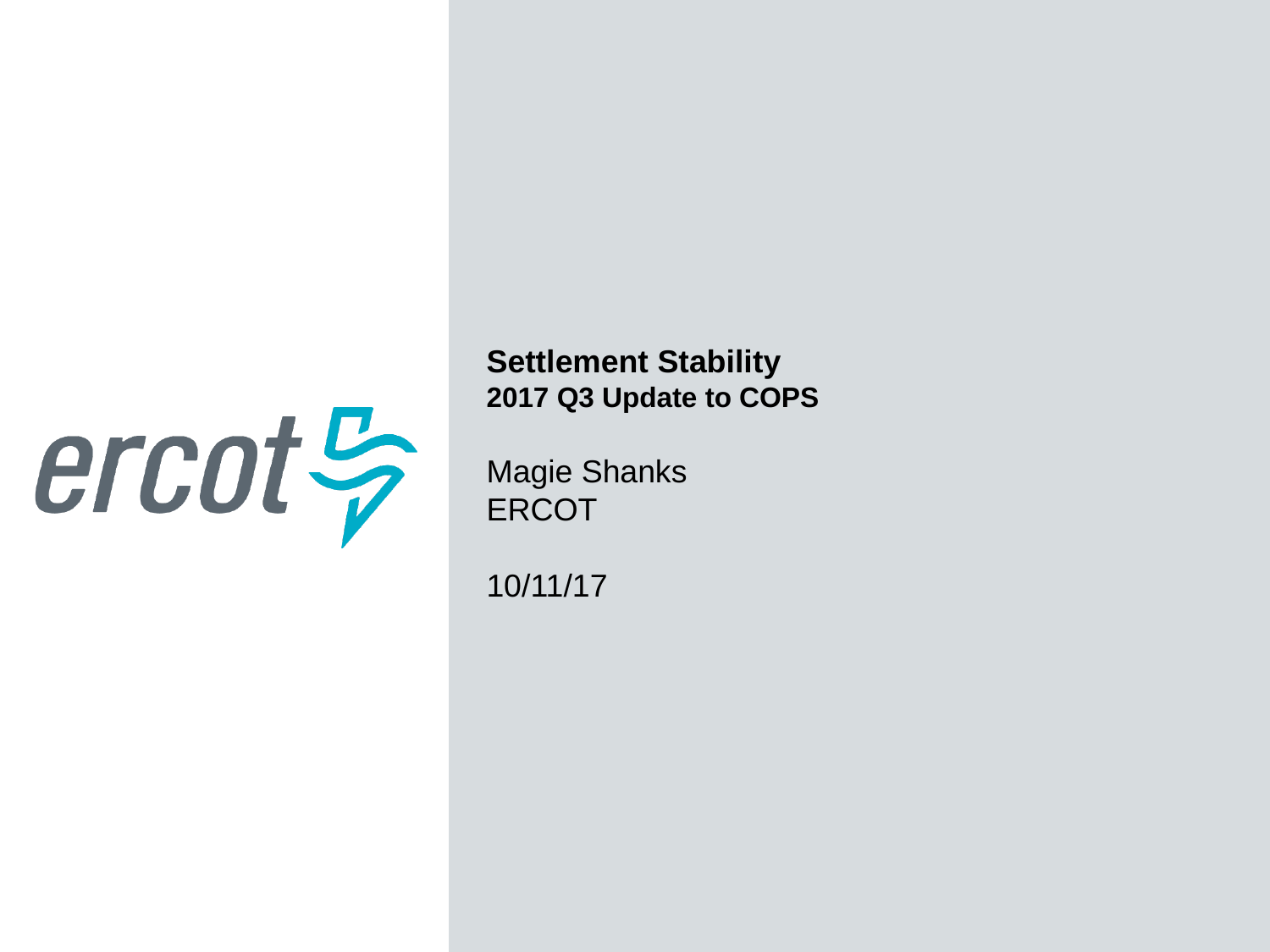

Settlement Stability
2017 Q3 Update to COPS

Magie Shanks
ERCOT

10/11/17